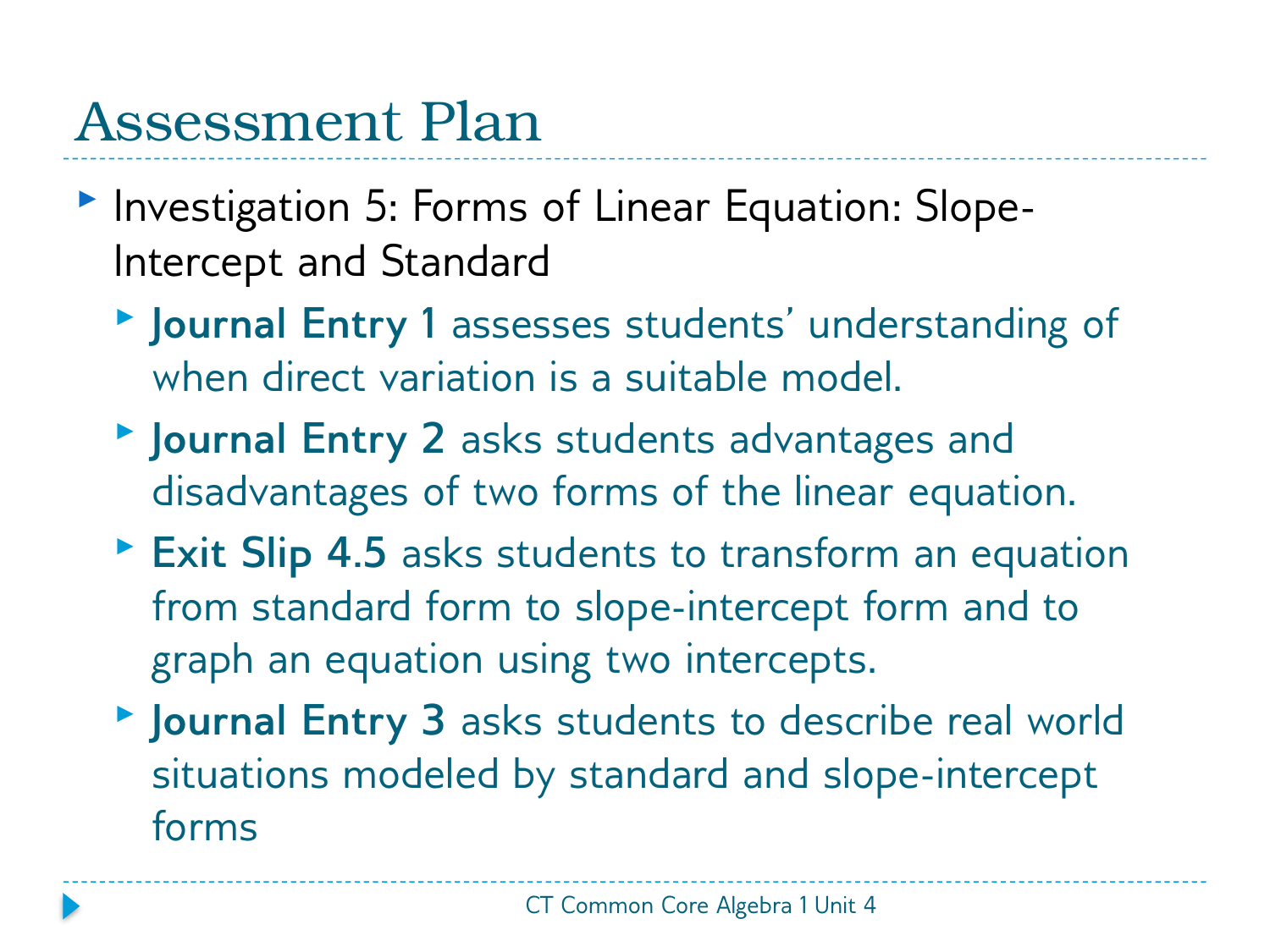

# Assessment Plan
Investigation 5: Forms of Linear Equation: Slope-Intercept and Standard
Journal Entry 1 assesses students’ understanding of when direct variation is a suitable model.
Journal Entry 2 asks students advantages and disadvantages of two forms of the linear equation.
Exit Slip 4.5 asks students to transform an equation from standard form to slope-intercept form and to graph an equation using two intercepts.
Journal Entry 3 asks students to describe real world situations modeled by standard and slope-intercept forms
CT Common Core Algebra 1 Unit 4